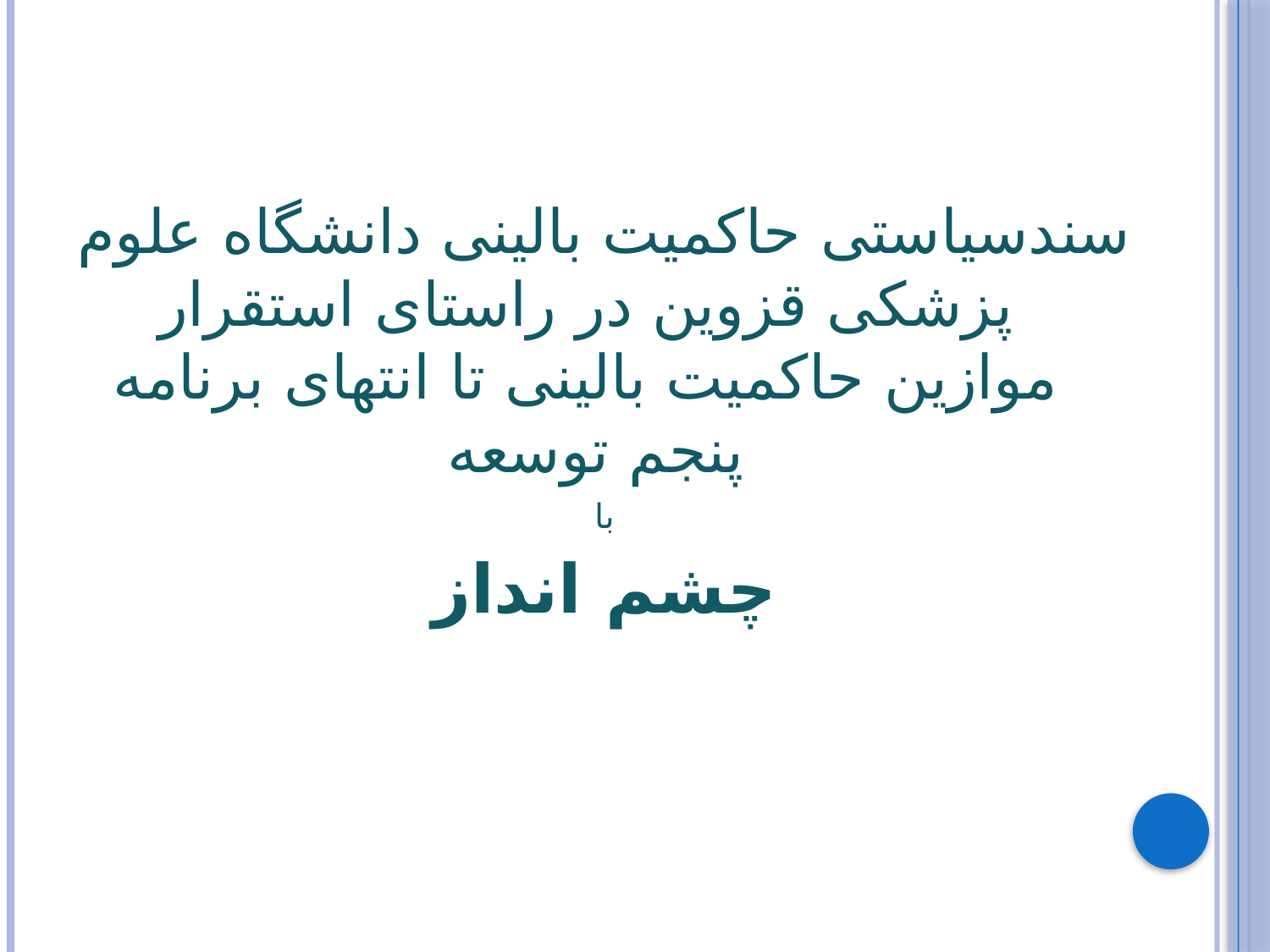

سندسیاستی حاکمیت بالینی دانشگاه علوم پزشکی قزوین در راستای استقرار موازین حاکمیت بالینی تا انتهای برنامه پنجم توسعه
با
چشم انداز